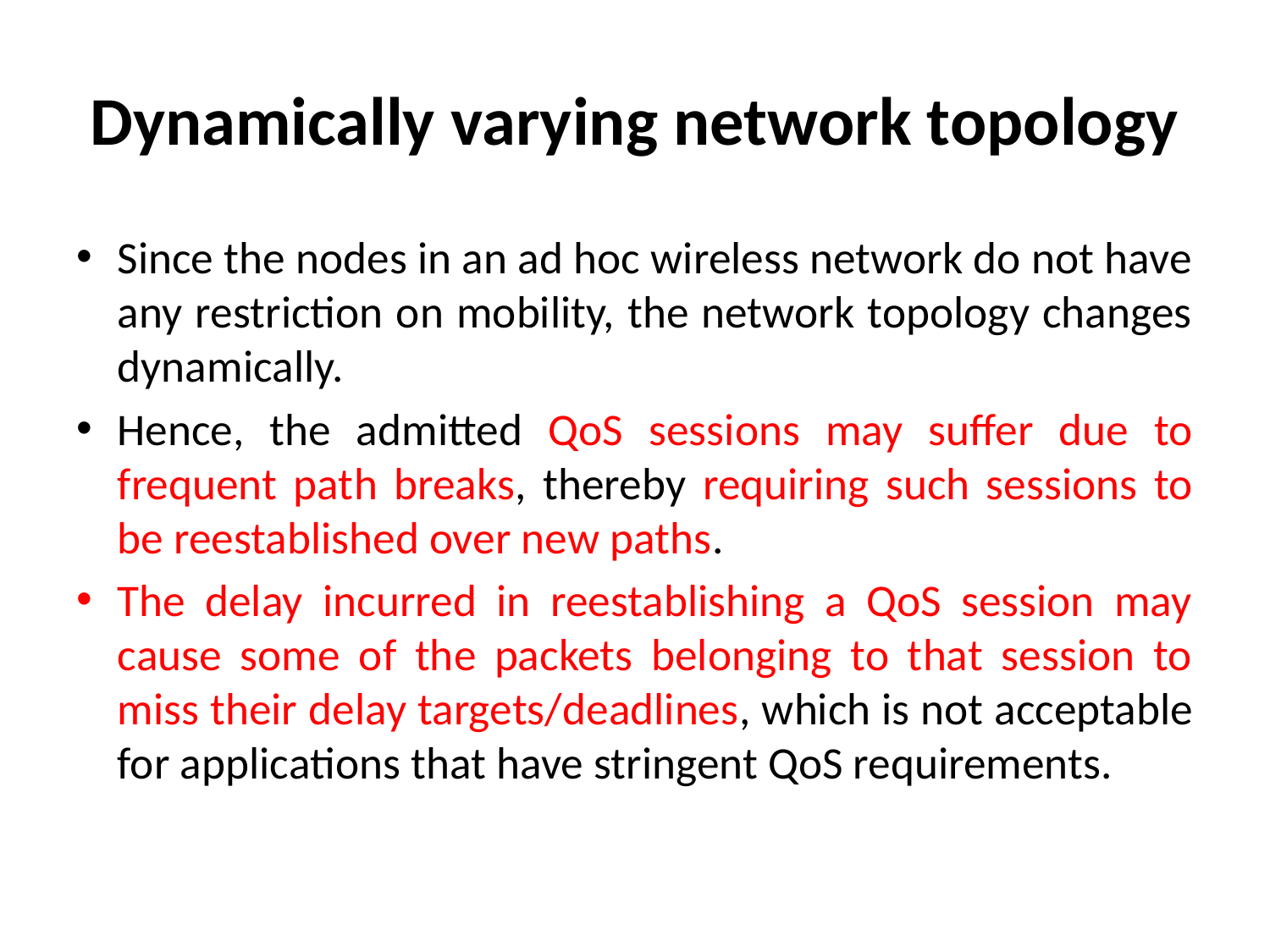

# Dynamically varying network topology
Since the nodes in an ad hoc wireless network do not have any restriction on mobility, the network topology changes dynamically.
Hence, the admitted QoS sessions may suffer due to frequent path breaks, thereby requiring such sessions to be reestablished over new paths.
The delay incurred in reestablishing a QoS session may cause some of the packets belonging to that session to miss their delay targets/deadlines, which is not acceptable for applications that have stringent QoS requirements.